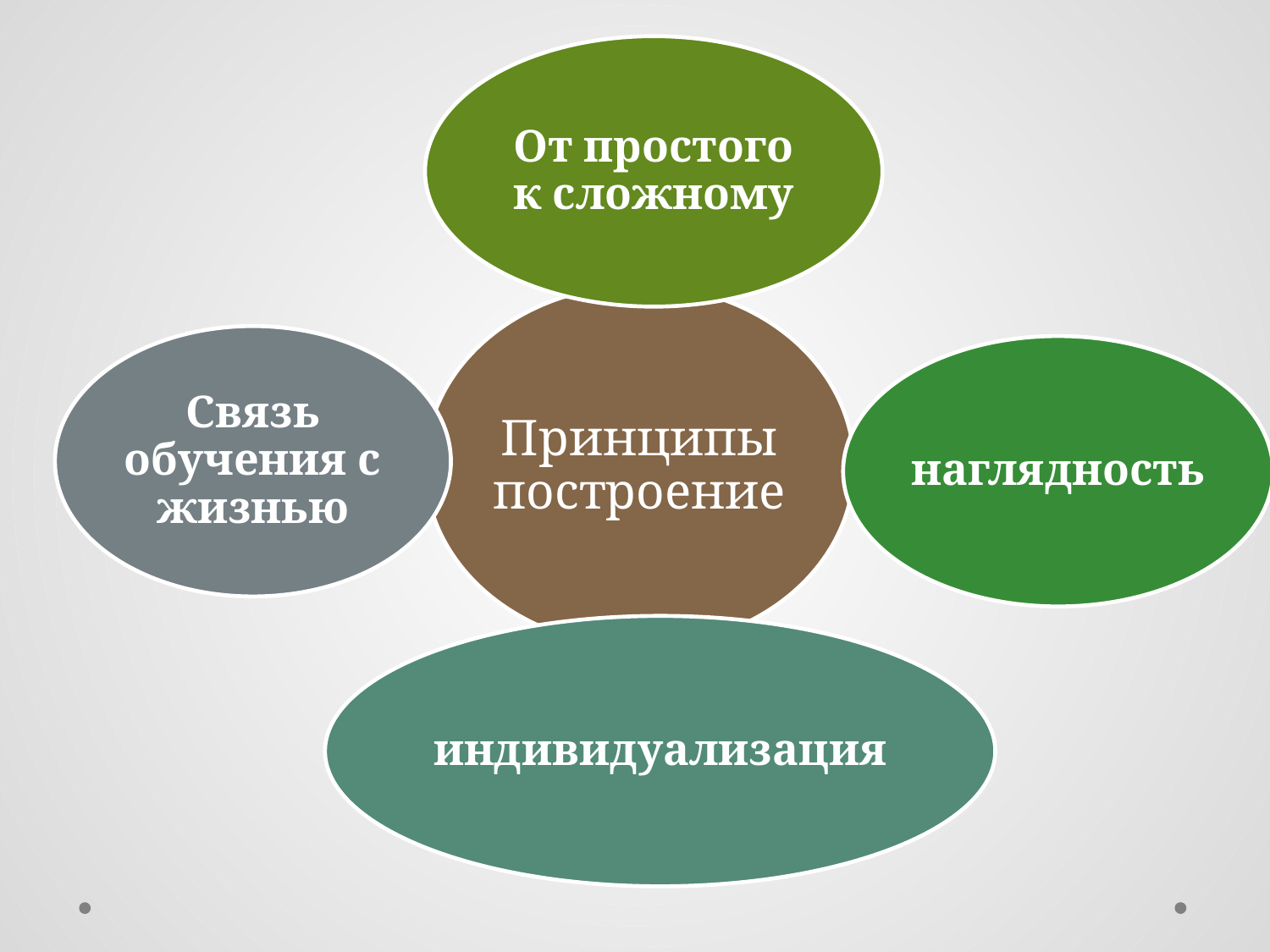

Принципы построение

От простого к сложному

наглядность

индивидуализация

Связь обучения с жизнью